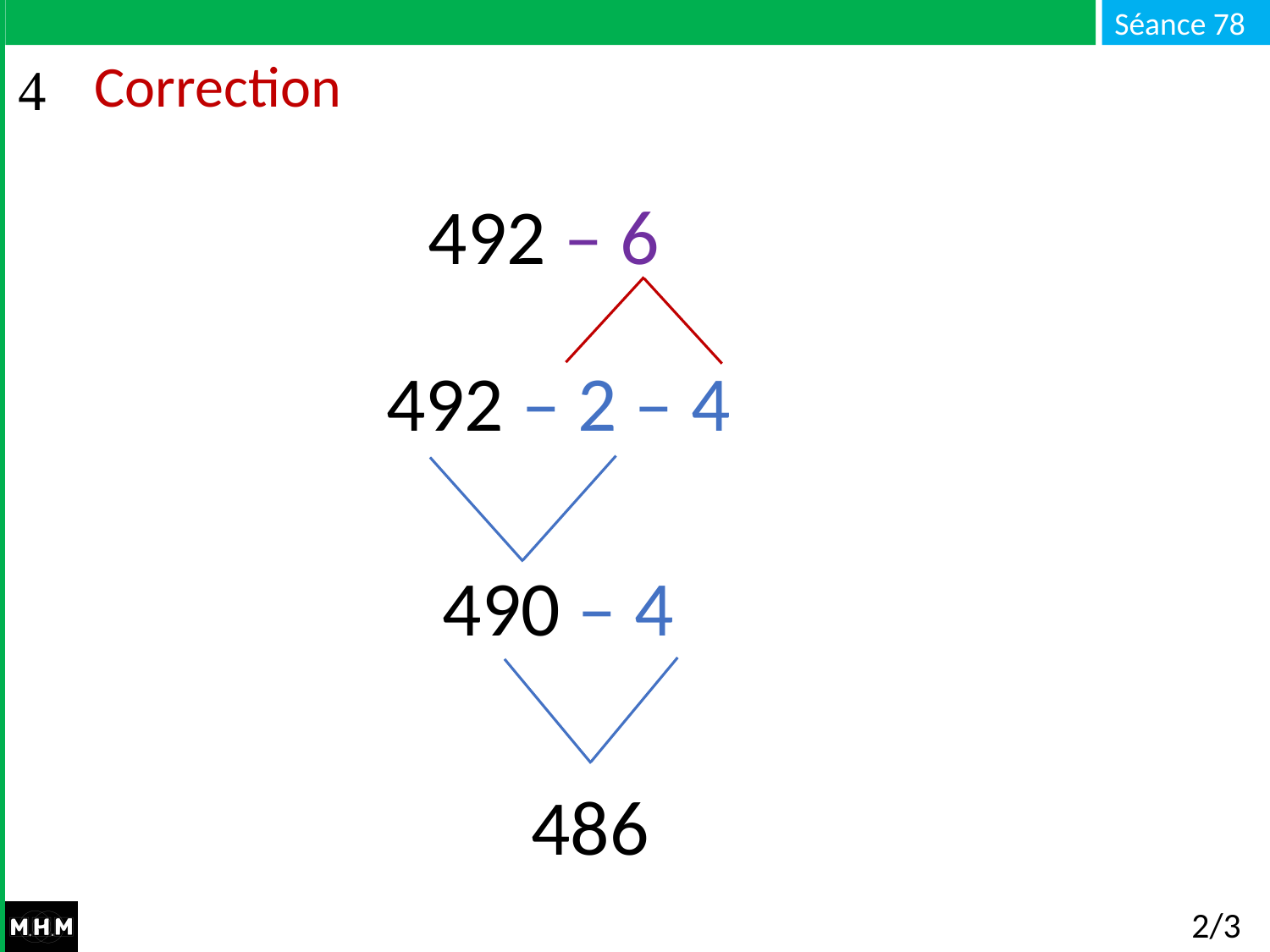

# Correction
492 – 6
492 – 2 – 4
490 – 4
486
2/3